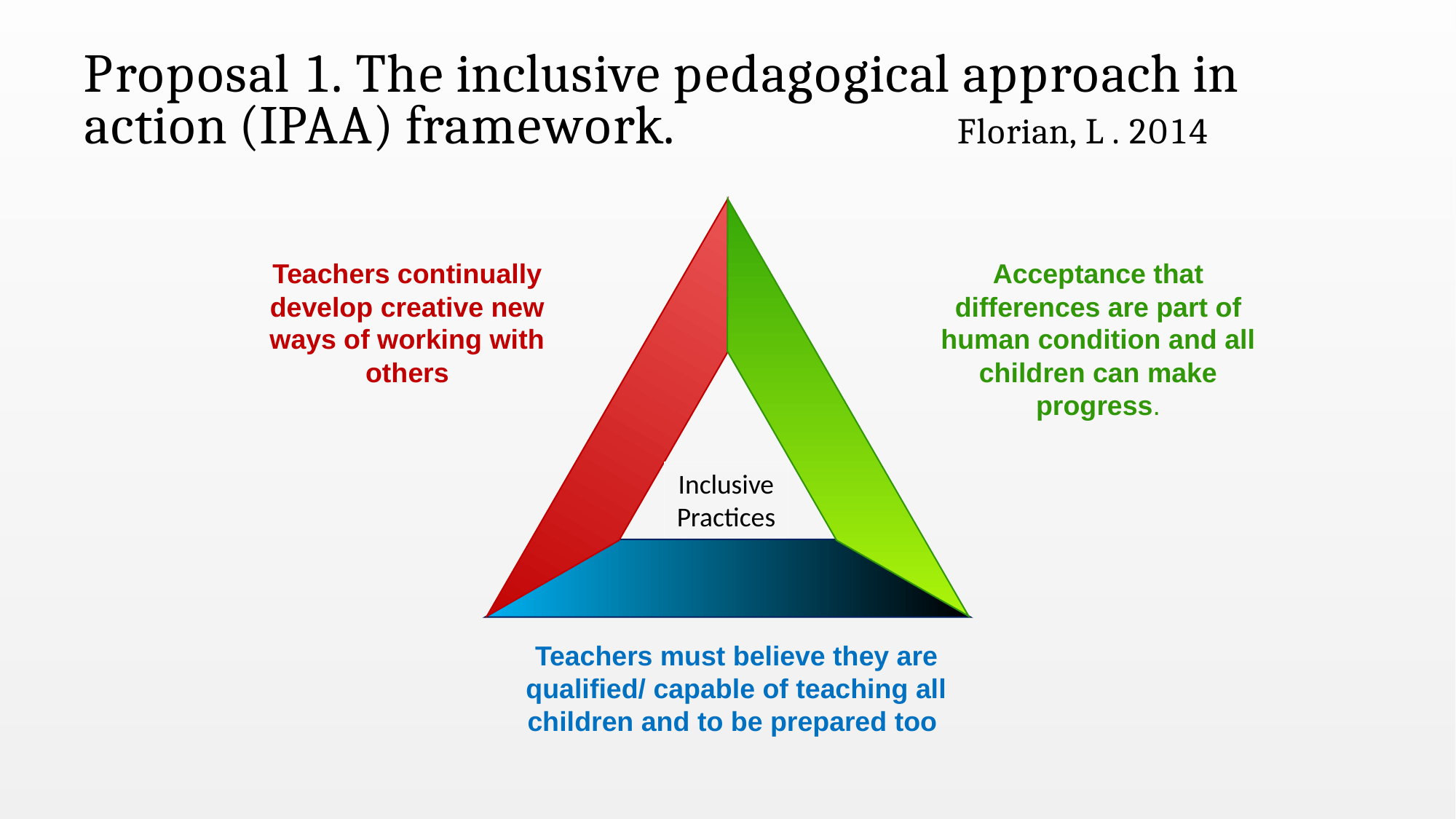

# Proposal 1. The inclusive pedagogical approach in action (IPAA) framework. 			Florian, L . 2014

Teachers continually develop creative new ways of working with others
Acceptance that differences are part of human condition and all children can make progress.
Inclusive
Practices
Teachers must believe they are qualified/ capable of teaching all children and to be prepared too